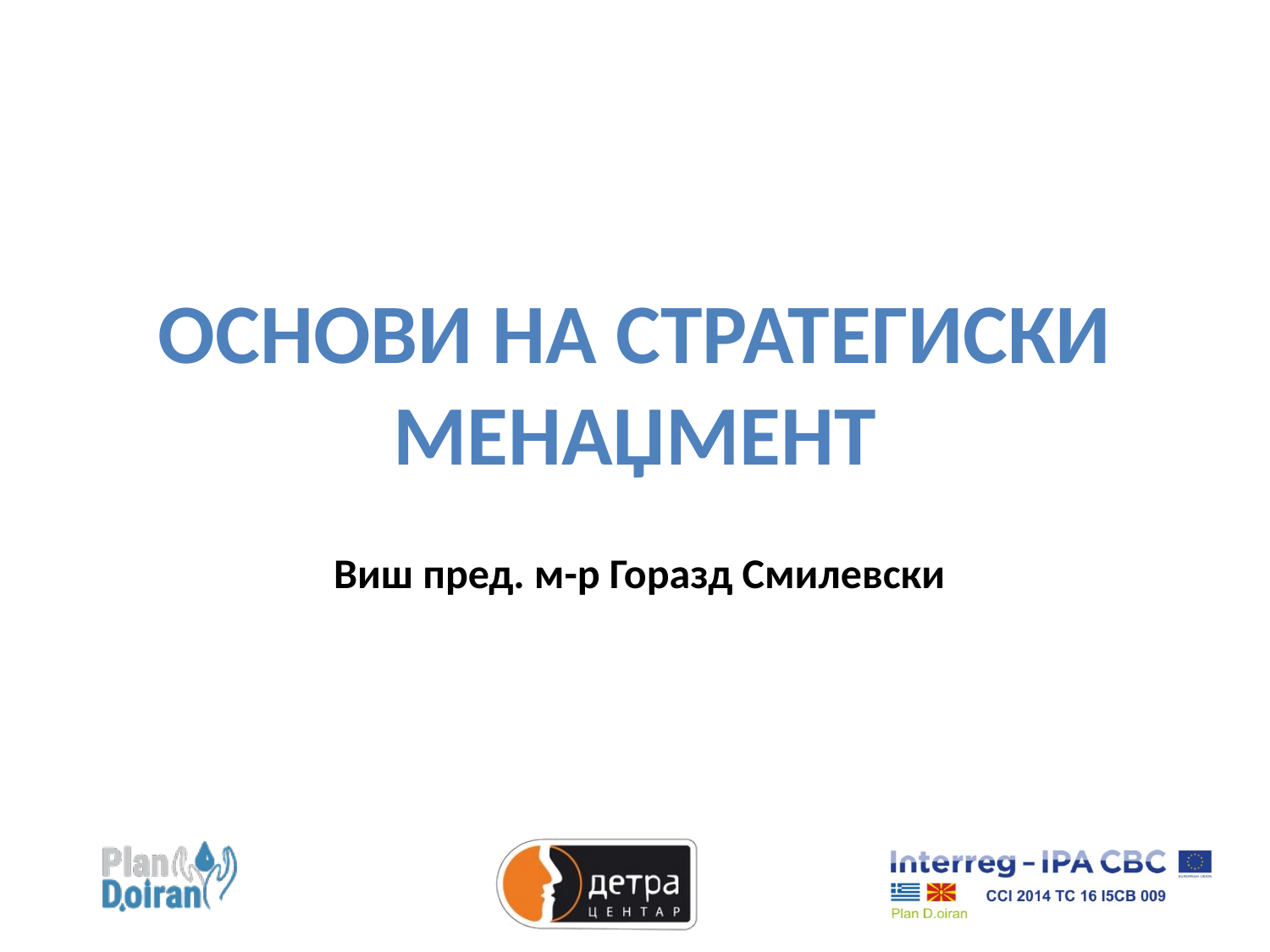

# ОСНОВИ НА СТРАТЕГИСКИ МЕНАЏМЕНТ
Виш пред. м-р Горазд Смилевски